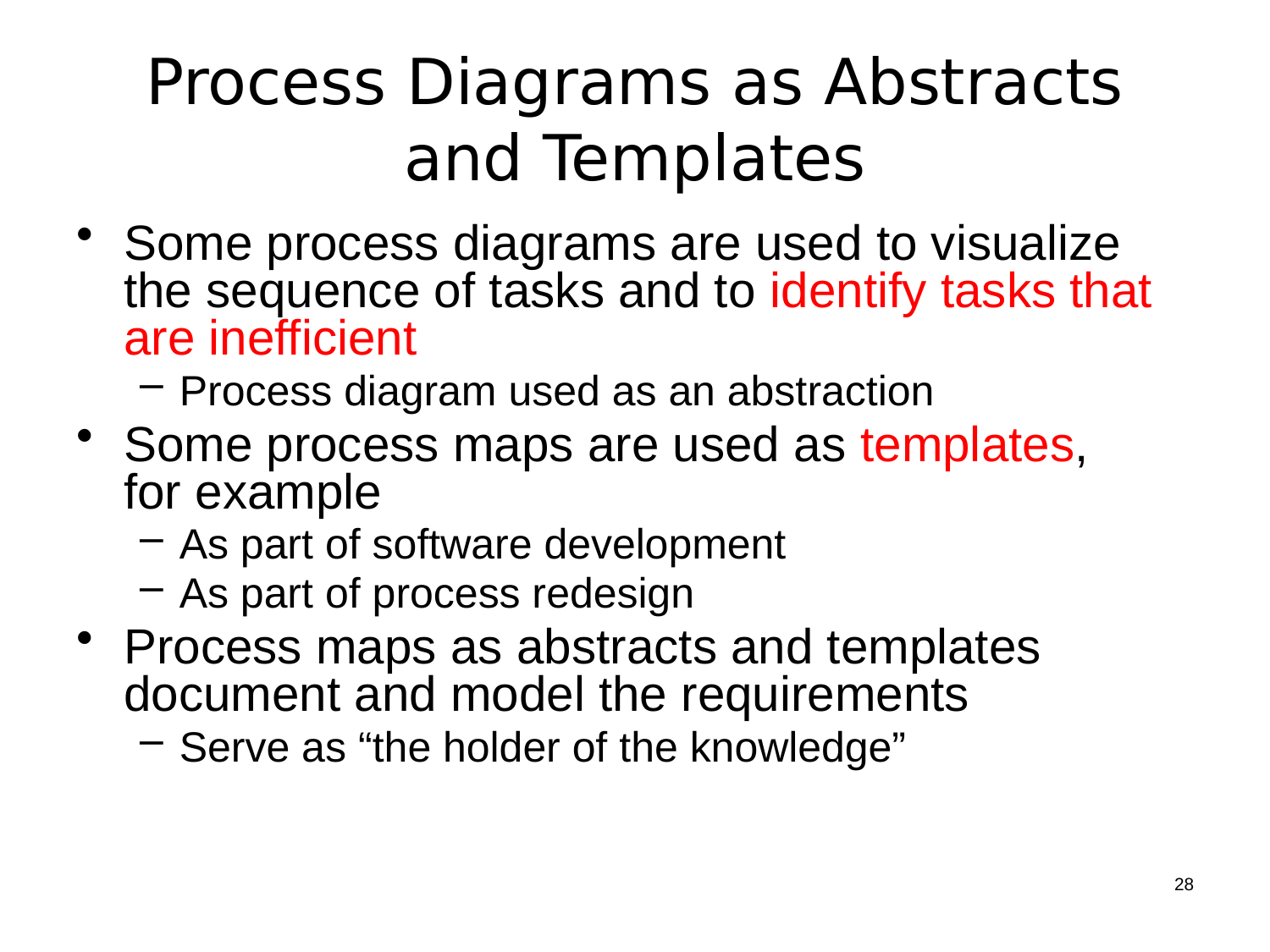

# Process Diagrams as Abstracts and Templates
Some process diagrams are used to visualize the sequence of tasks and to identify tasks that are inefficient
Process diagram used as an abstraction
Some process maps are used as templates,
for example
As part of software development
As part of process redesign
Process maps as abstracts and templates document and model the requirements
Serve as “the holder of the knowledge”
28